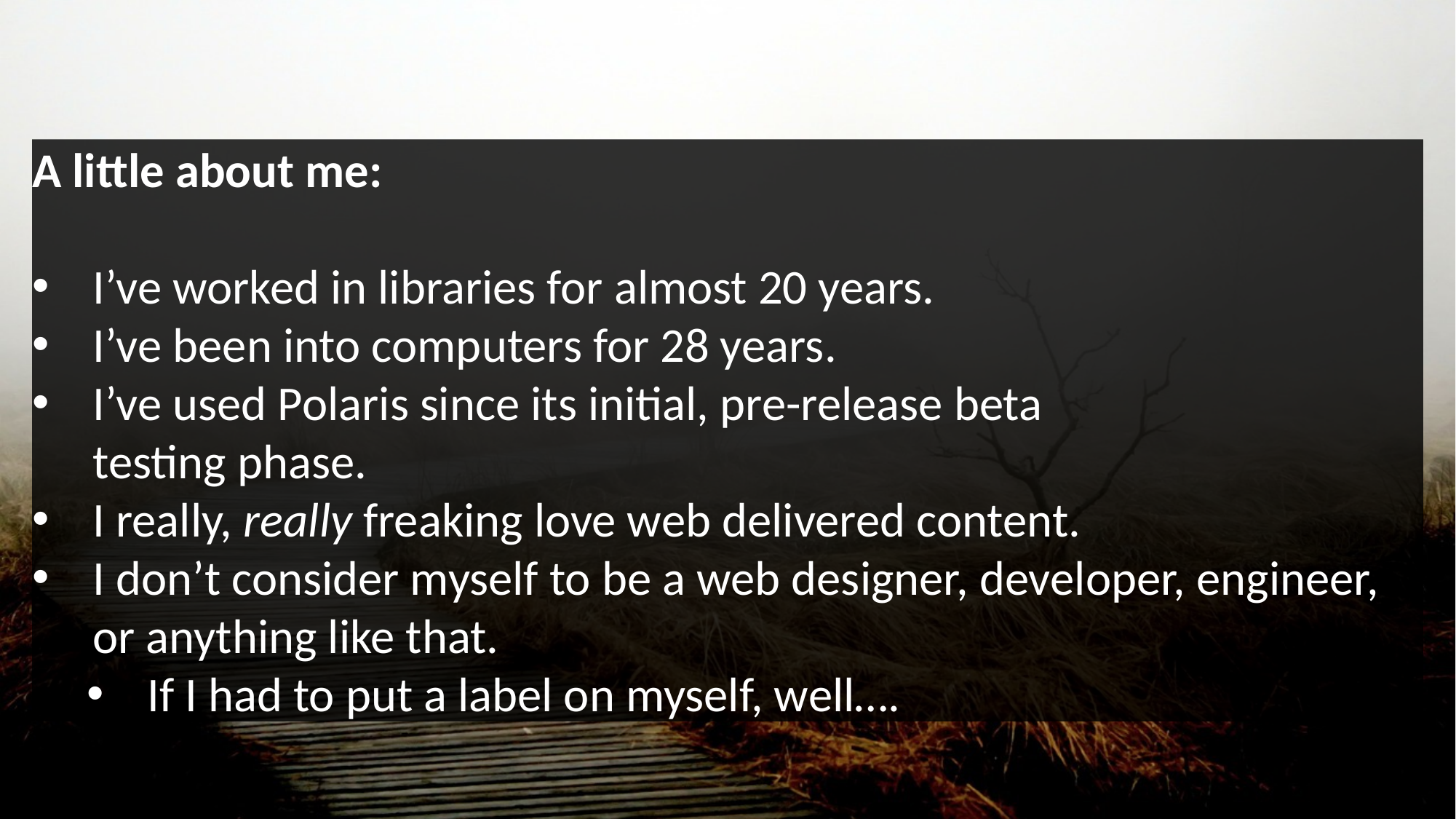

A little about me:

I’ve worked in libraries for almost 20 years.
I’ve been into computers for 28 years.
I’ve used Polaris since its initial, pre-release beta
testing phase.
I really, really freaking love web delivered content.
I don’t consider myself to be a web designer, developer, engineer, or anything like that.
If I had to put a label on myself, well….